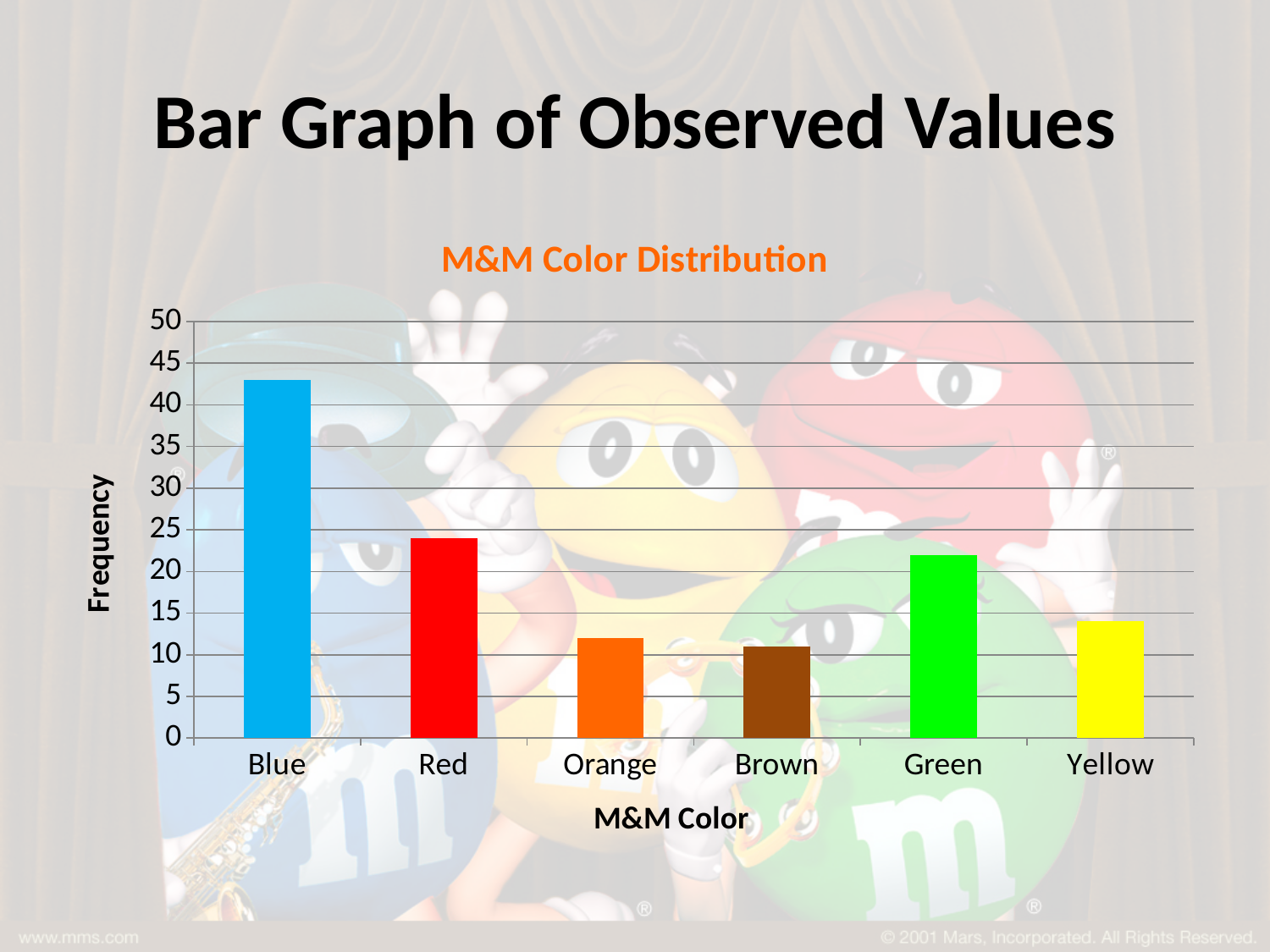

# Bar Graph of Observed Values

### Chart: M&M Color Distribution

| Category | M&M Color Distribution |
|---|---|
| Blue | 43.0 |
| Red | 24.0 |
| Orange | 12.0 |
| Brown | 11.0 |
| Green | 22.0 |
| Yellow | 14.0 |